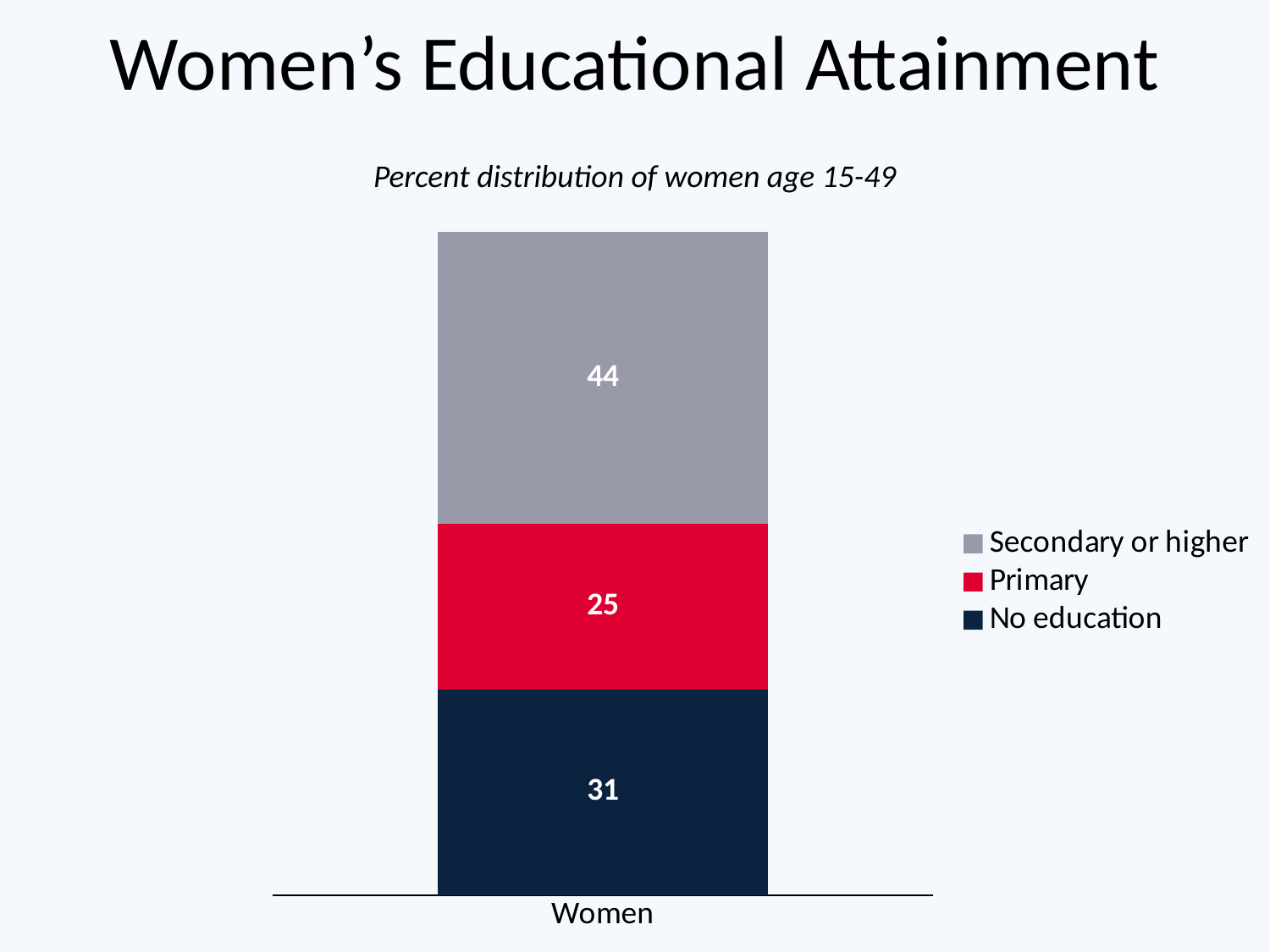

# Women’s Educational Attainment
Percent distribution of women age 15-49

### Chart

| Category | No education | Primary | Secondary or higher |
|---|---|---|---|
| Women | 31.0 | 25.0 | 44.0 |